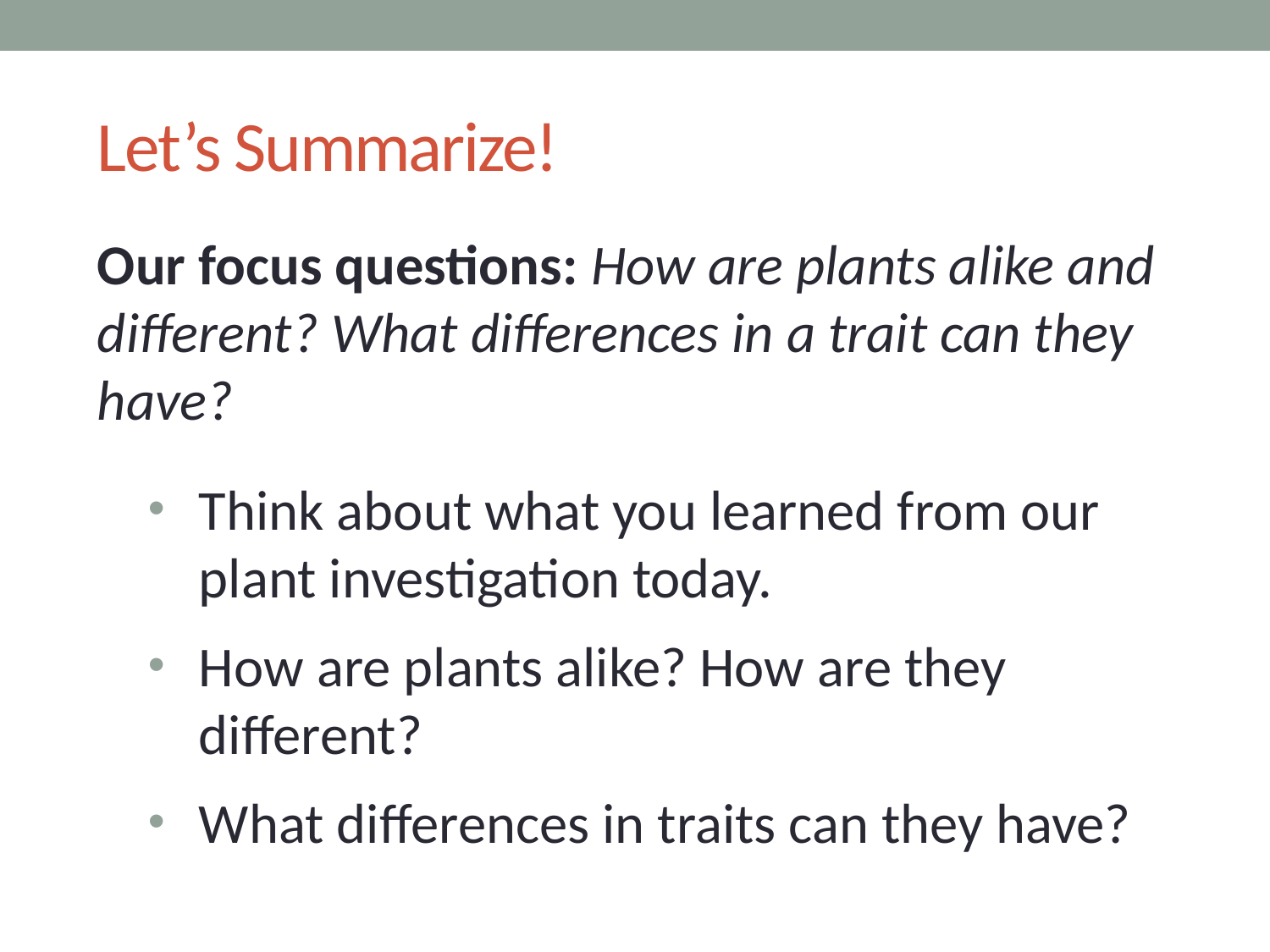

# Let’s Summarize!
Our focus questions: How are plants alike and different? What differences in a trait can they have?
Think about what you learned from our plant investigation today.
How are plants alike? How are they different?
What differences in traits can they have?